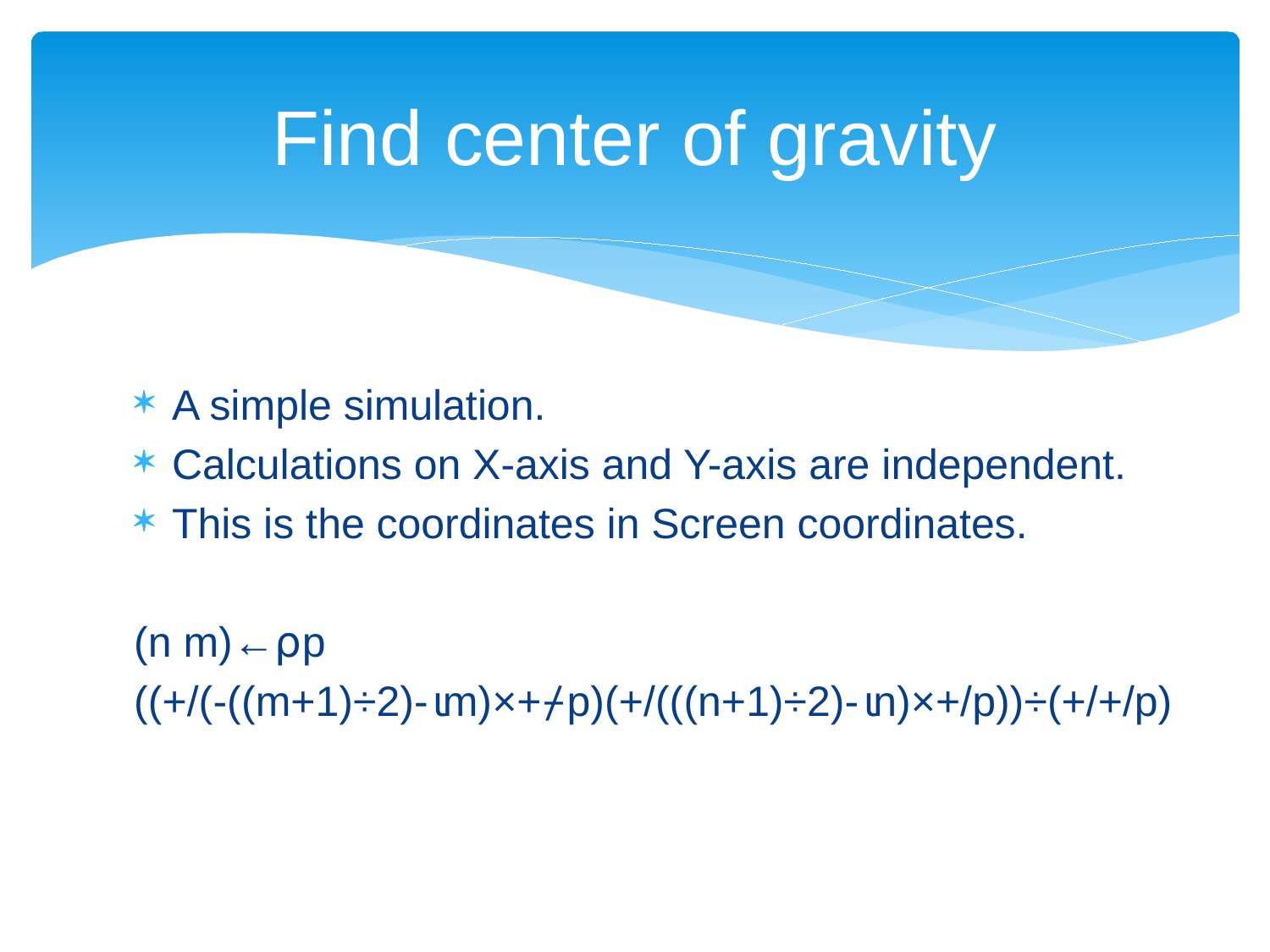

# Find center of gravity
A simple simulation.
Calculations on X-axis and Y-axis are independent.
This is the coordinates in Screen coordinates.

(n m)←⍴p
((+/(-((m+1)÷2)-⍳m)×+⌿p)(+/(((n+1)÷2)-⍳n)×+/p))÷(+/+/p)